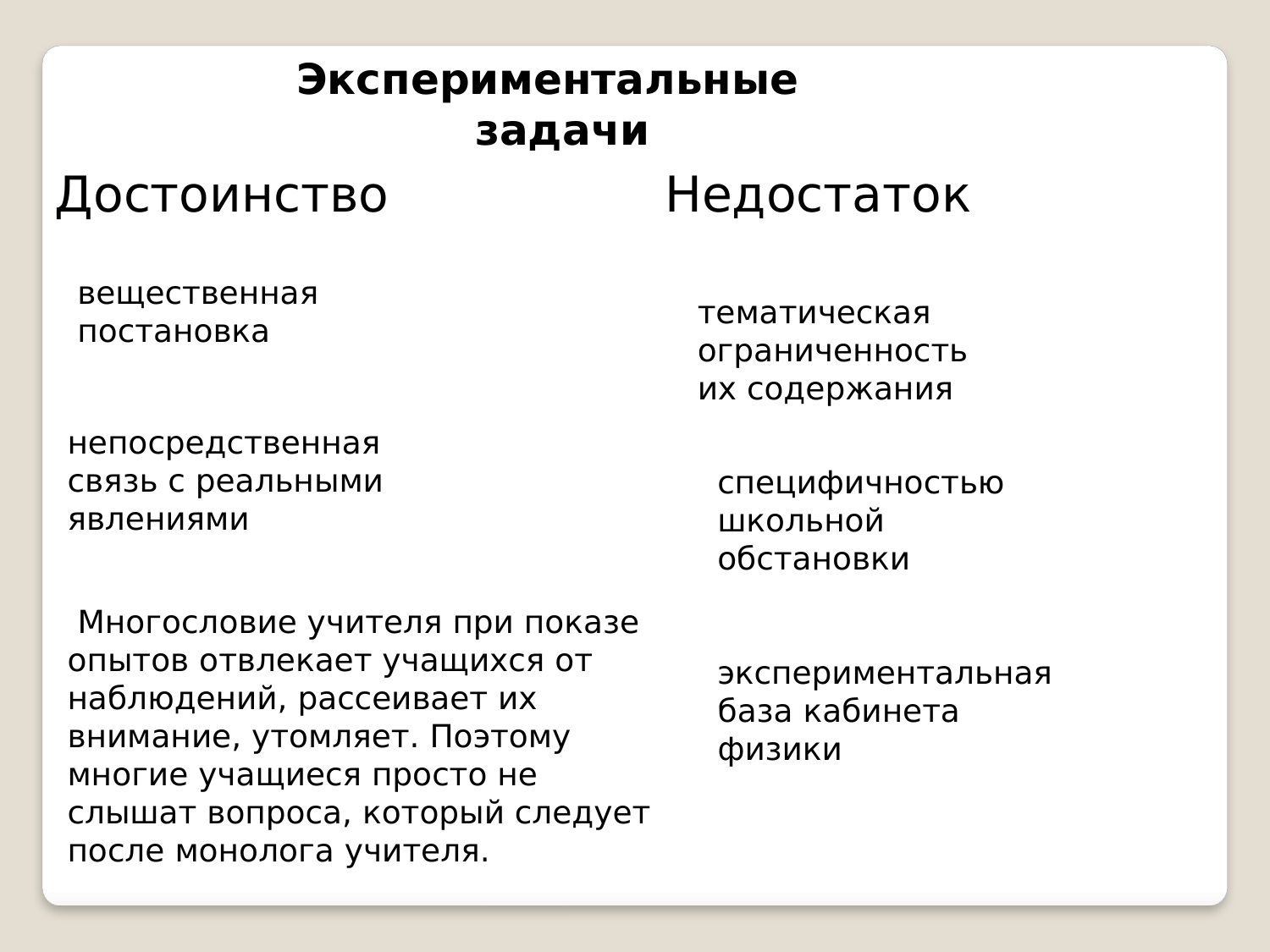

Экспериментальные    задачи
Достоинство
Недостаток

вещественная постановка
тематическая ограниченность их содержания
непосредственная связь с реальными явлениями
специфичностью школьной обстановки
 Многословие учителя при показе опытов отвлекает учащихся от наблюдений, рассеивает их внимание, утомляет. Поэтому многие учащиеся просто не слышат вопроса, который следует после монолога учителя.
экспериментальная база кабинета физики